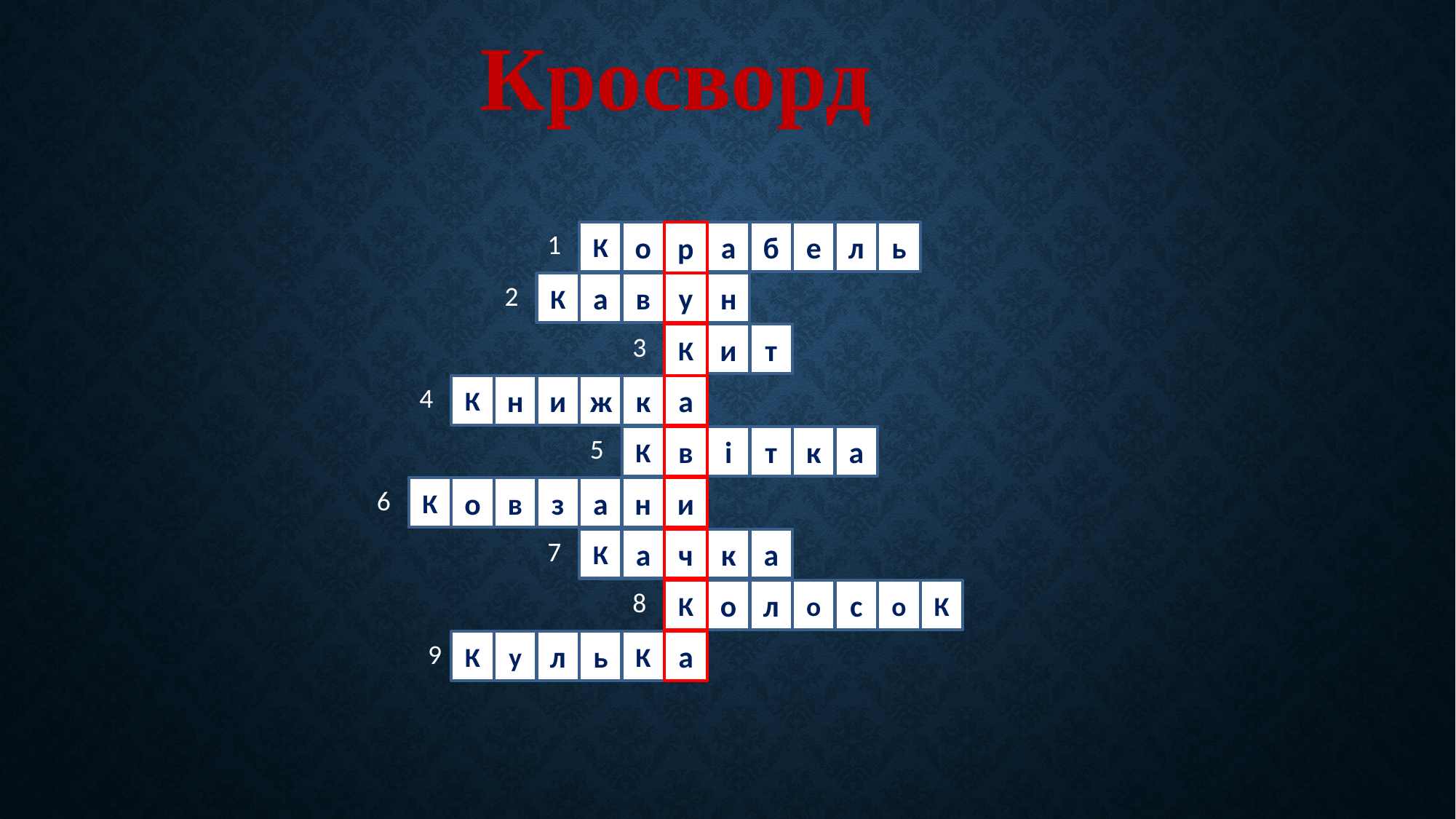

Кросворд
1
К
о
р

а
б
е
л
ь
2
К
а
в

у
н
3
К
К
и
т
4
К
н
и
ж
к

а
5
К

в
і
т
к
а
6
К
о
в
з
а
н

и
7
К
а

ч
к
а
8
К
о
л
о
с
о
К
9
К
у
л
ь
К

а